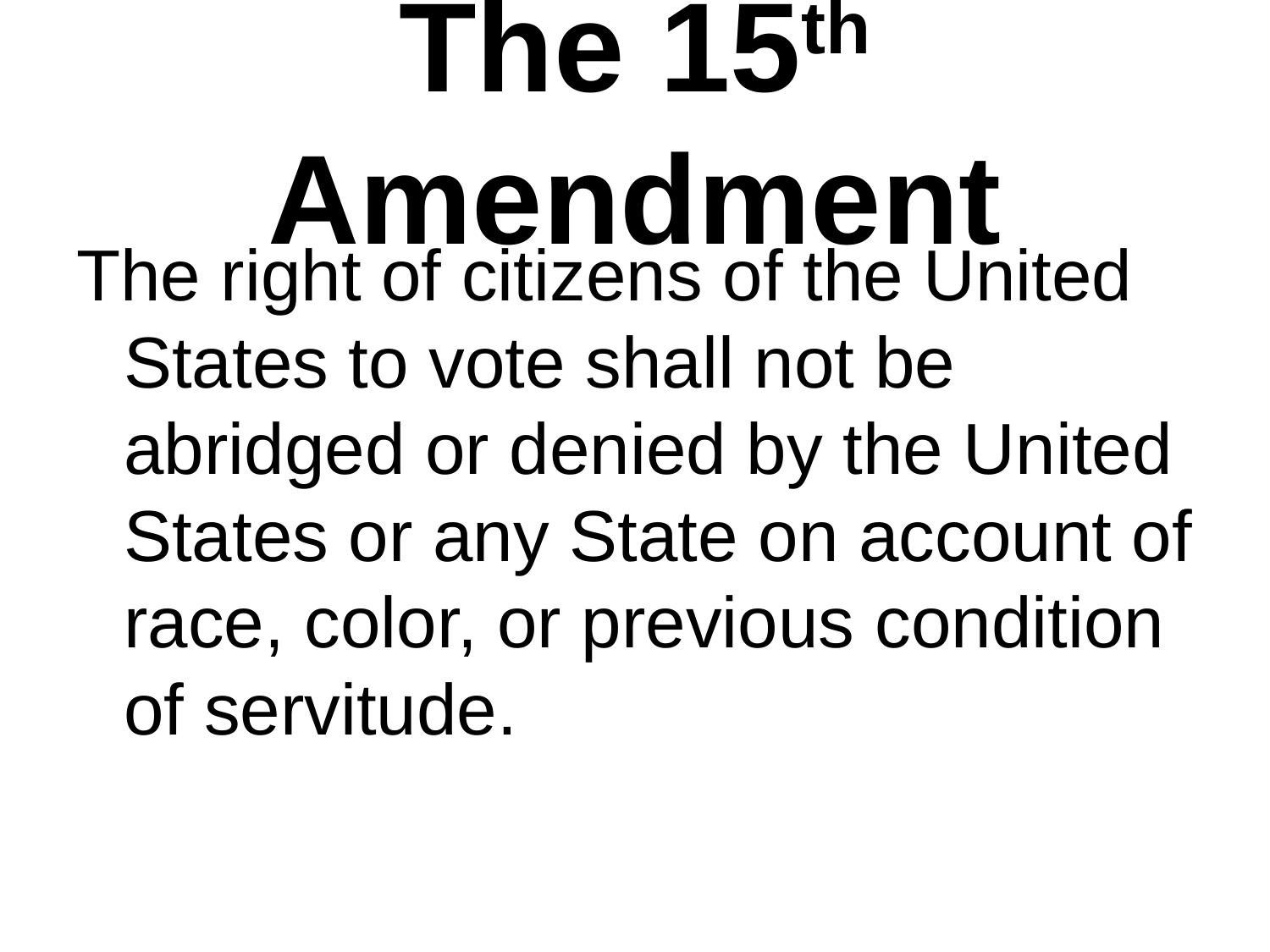

# The 15th Amendment
The right of citizens of the United States to vote shall not be abridged or denied by the United States or any State on account of race, color, or previous condition of servitude.